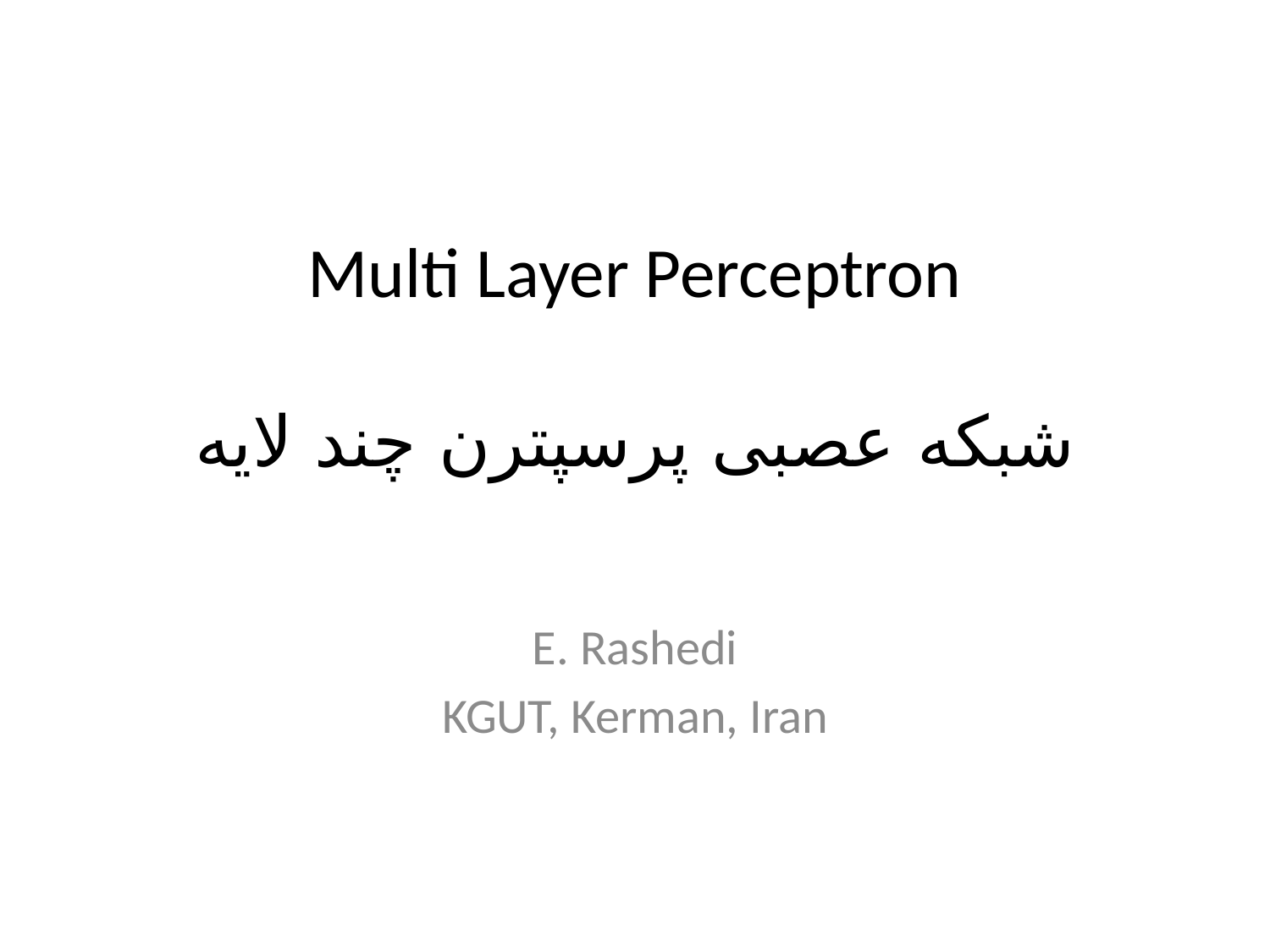

# Multi Layer Perceptron شبکه عصبی پرسپترن چند لايه

E. Rashedi
KGUT, Kerman, Iran